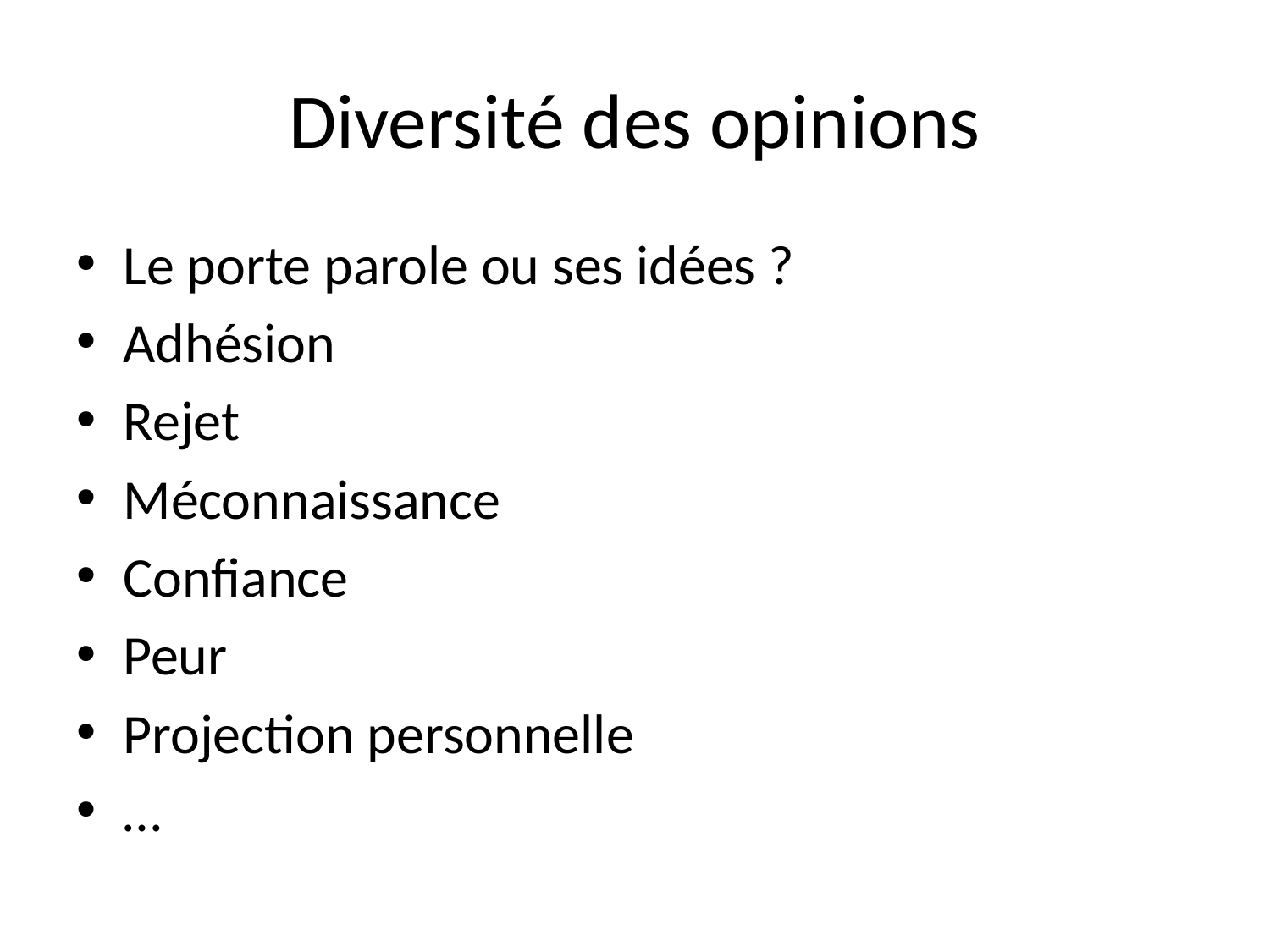

# Diversité des opinions
Le porte parole ou ses idées ?
Adhésion
Rejet
Méconnaissance
Confiance
Peur
Projection personnelle
…